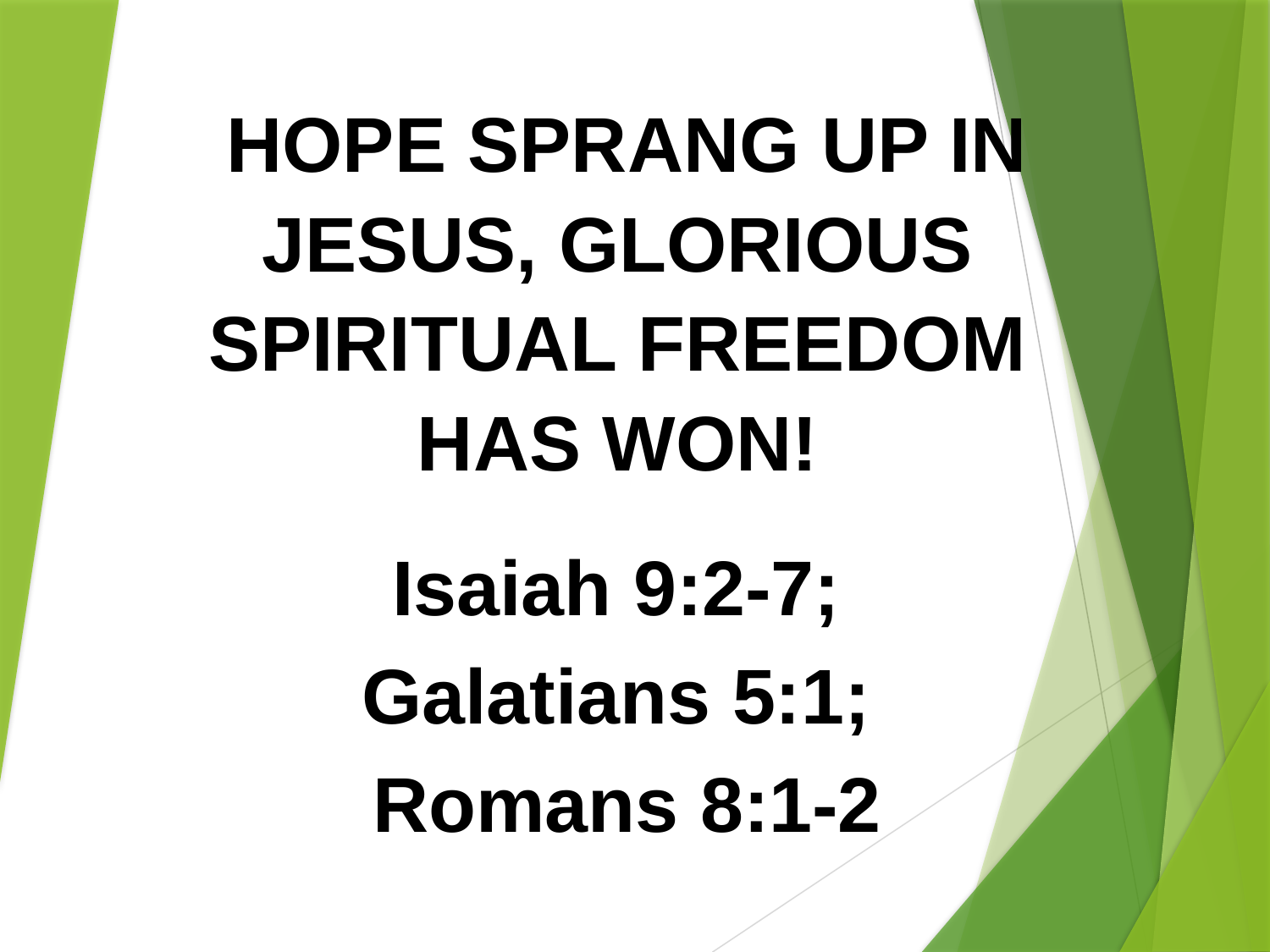

HOPE SPRANG UP IN JESUS, GLORIOUS SPIRITUAL FREEDOM HAS WON!

Isaiah 9:2-7;
Galatians 5:1;
Romans 8:1-2